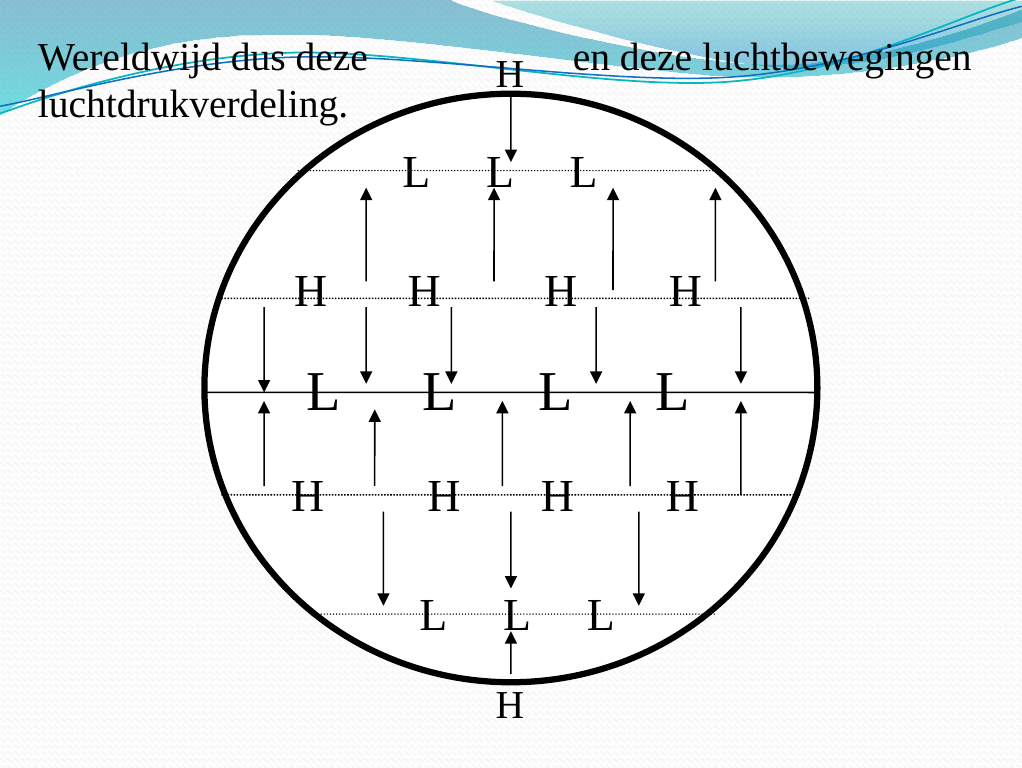

Wereldwijd dus deze
luchtdrukverdeling.
en deze luchtbewegingen
H
L      L      L      L

L     L     L

 H       H         H        H

H         H       H        H

L     L     L

H